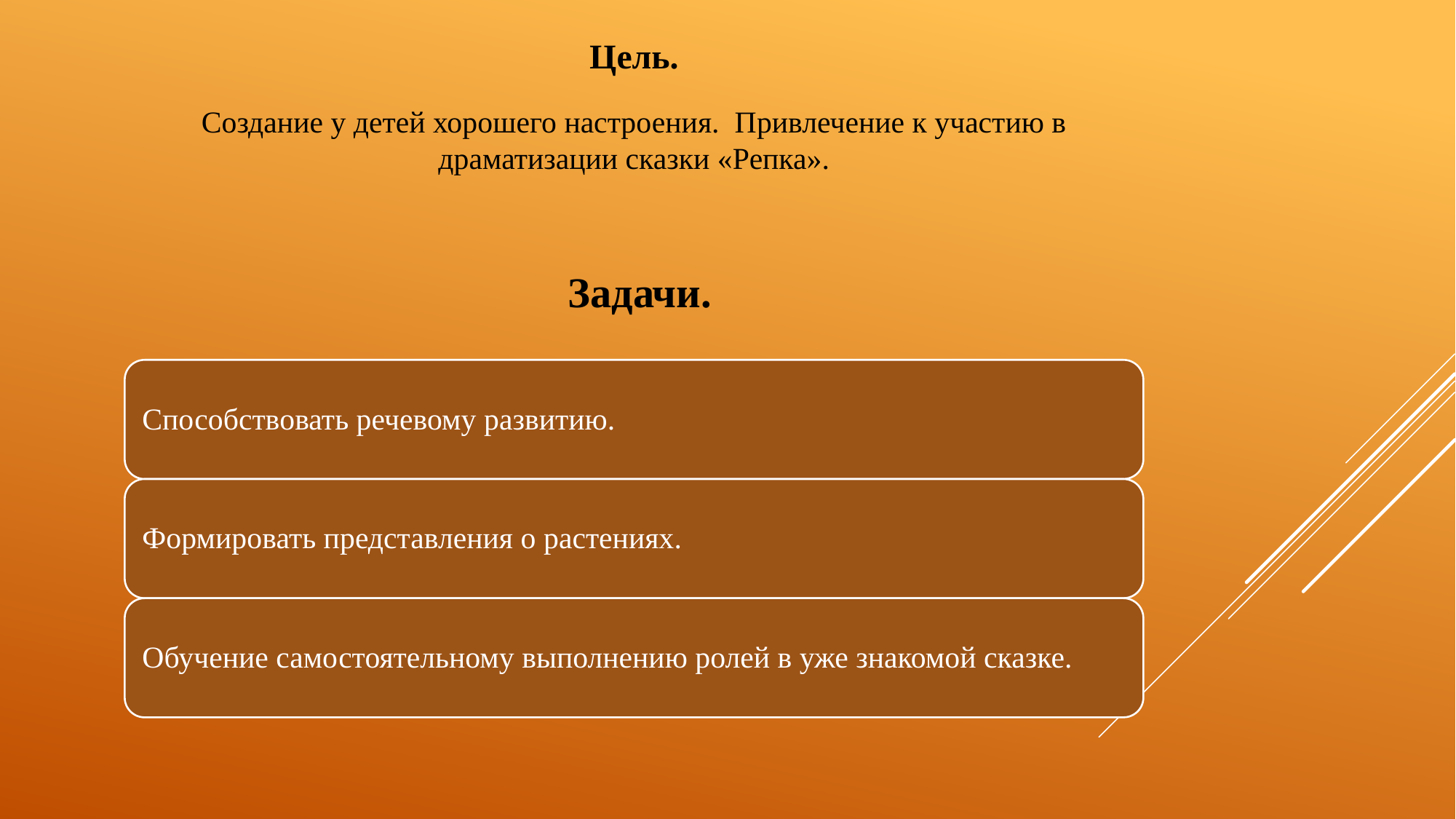

# Цель. Создание у детей хорошего настроения.  Привлечение к участию в драматизации сказки «Репка».
Задачи.
Способствовать речевому развитию.
Формировать представления о растениях.
Обучение самостоятельному выполнению ролей в уже знакомой сказке.